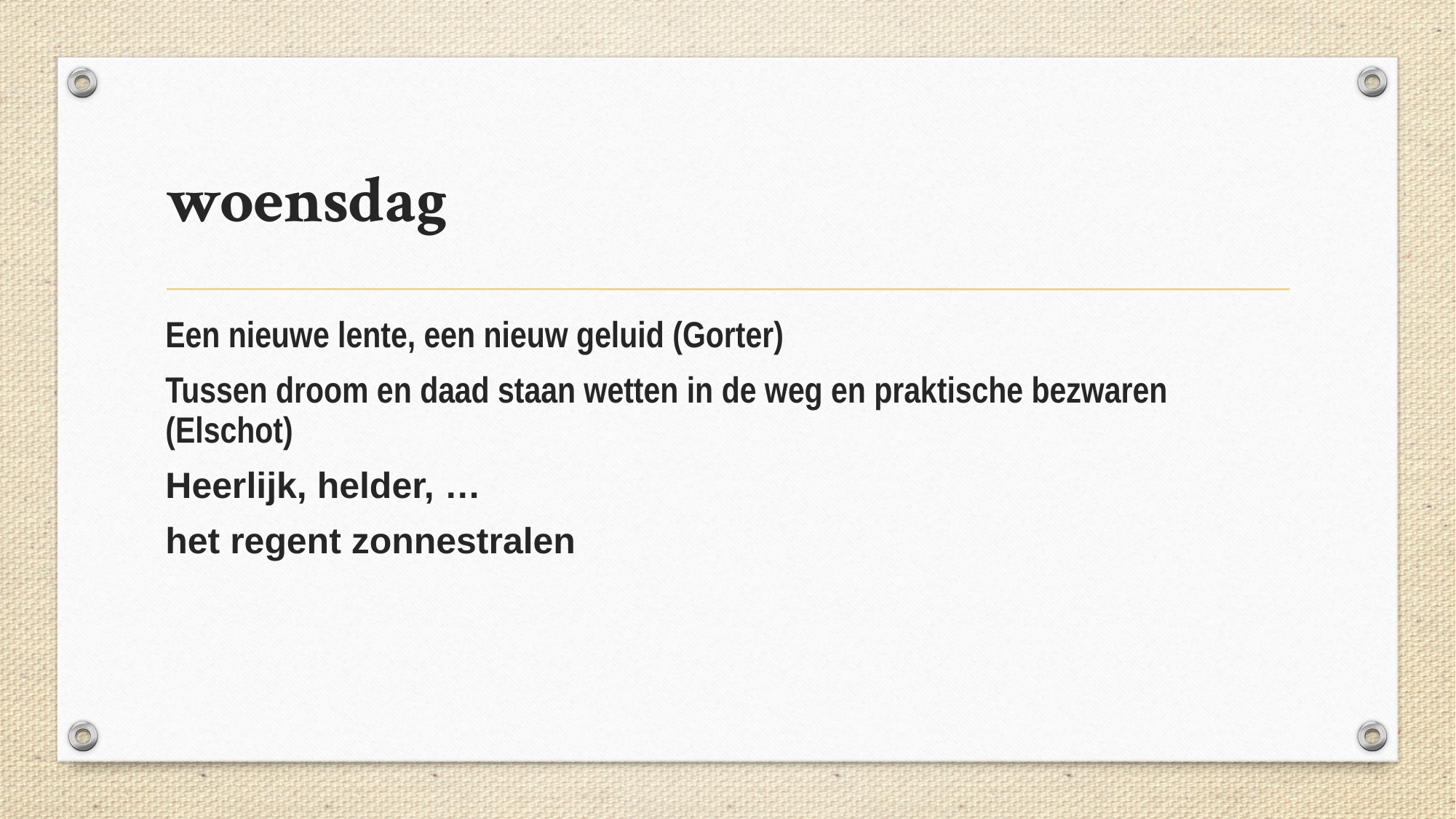

woensdag
Een nieuwe lente, een nieuw geluid (Gorter)
Tussen droom en daad staan wetten in de weg en praktische bezwaren (Elschot)
Heerlijk, helder, …
het regent zonnestralen